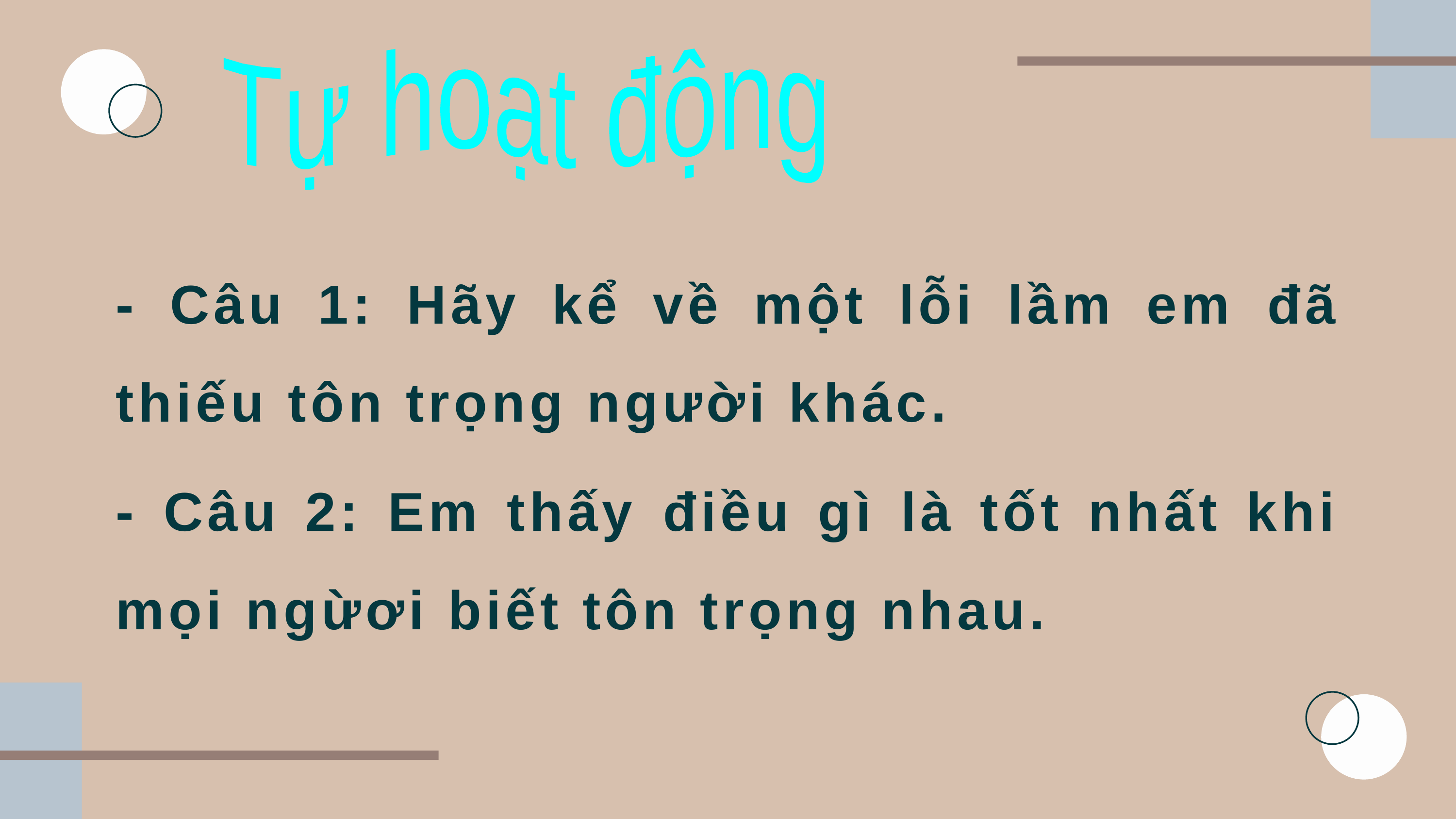

Tự hoạt động

- Câu 1: Hãy kể về một lỗi lầm em đã thiếu tôn trọng người khác.
- Câu 2: Em thấy điều gì là tốt nhất khi mọi ngừơi biết tôn trọng nhau.